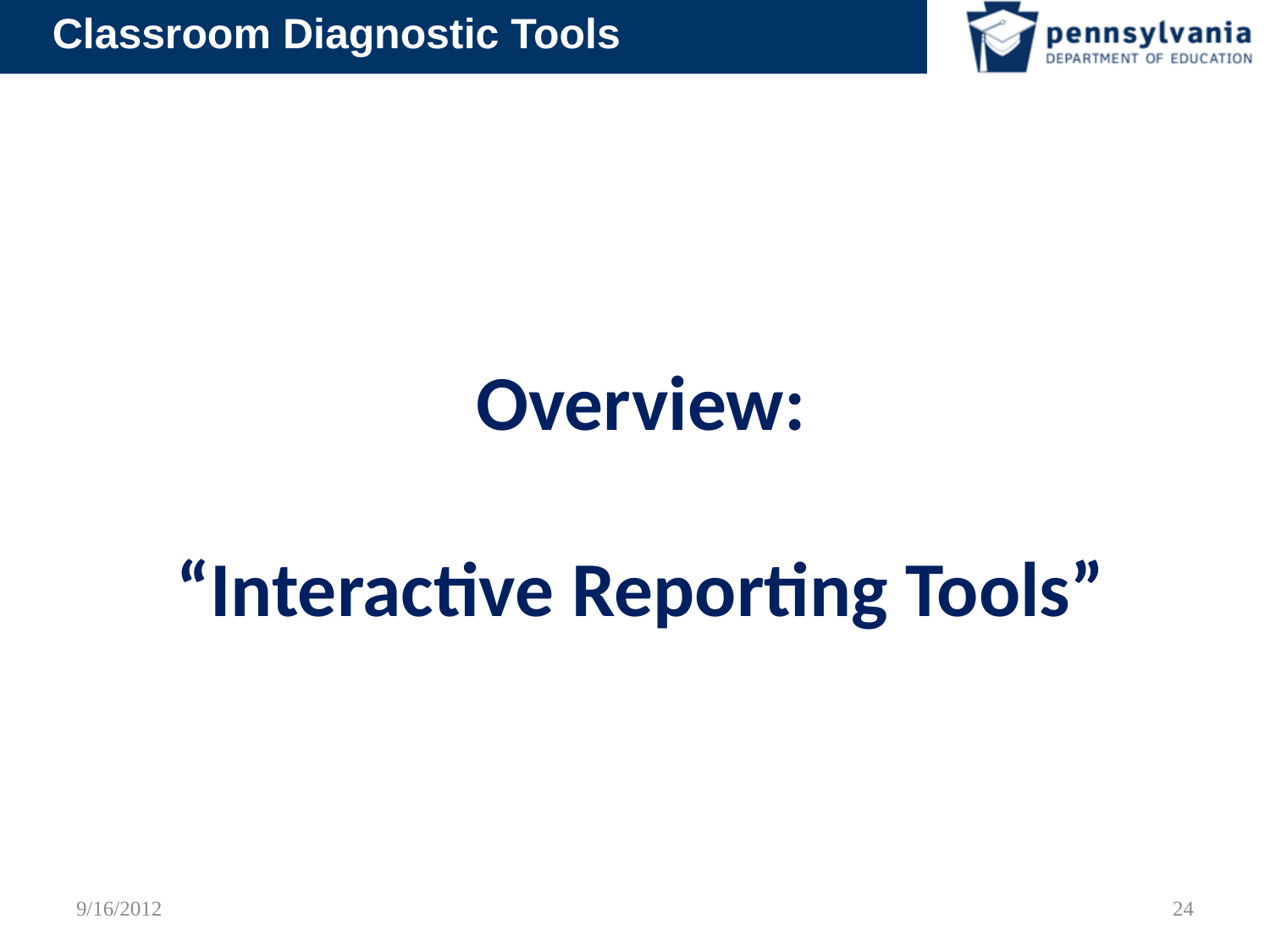

# Overview: “Interactive Reporting Tools”
9/16/2012
24